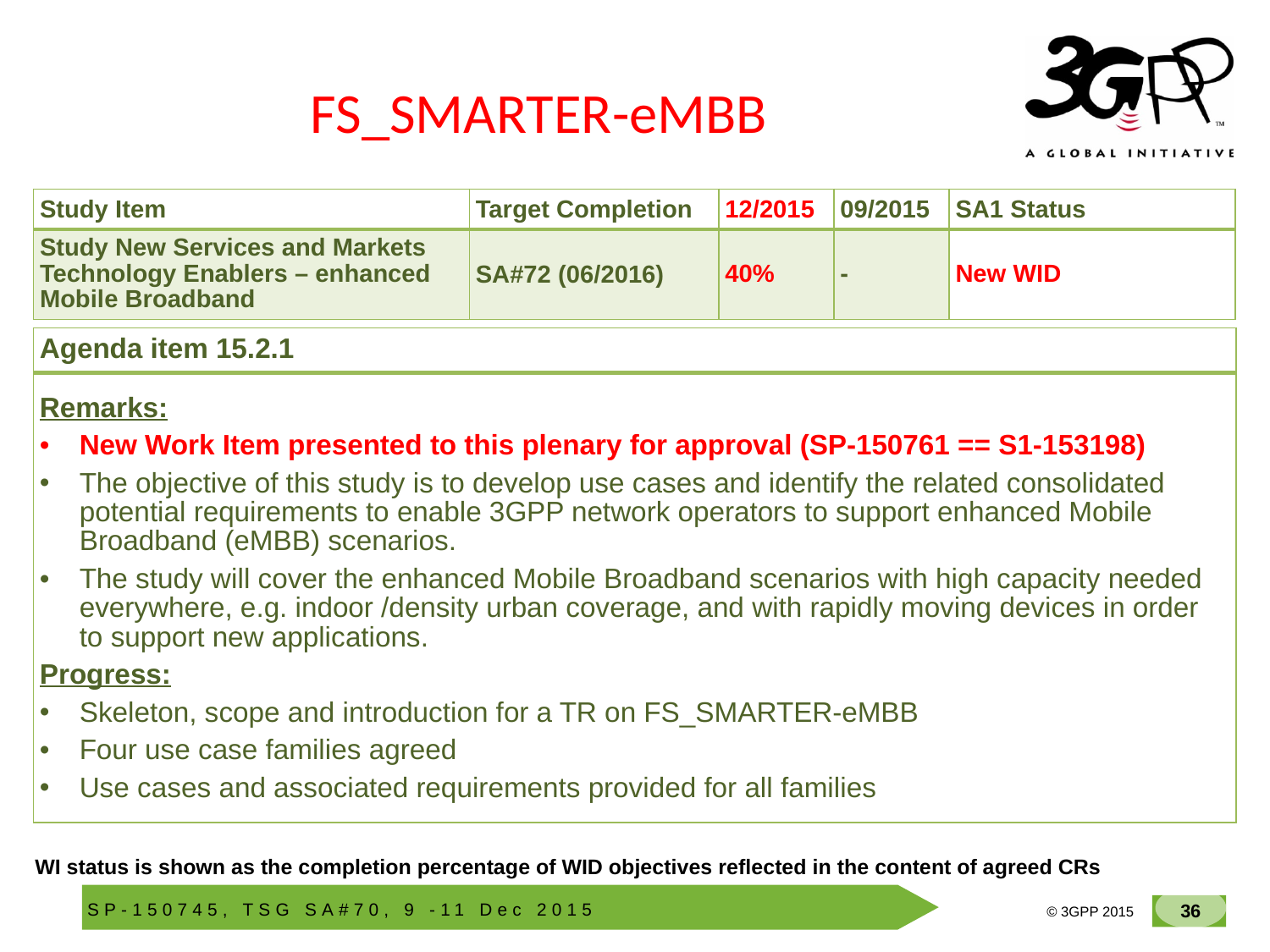

# FS_SMARTER-eMBB
| Study Item | Target Completion | 12/2015 | 09/2015 | SA1 Status |
| --- | --- | --- | --- | --- |
| Study New Services and Markets Technology Enablers – enhanced Mobile Broadband | SA#72 (06/2016) | 40% | - | New WID |
| Agenda item 15.2.1 |
| --- |
|  |
| Remarks: New Work Item presented to this plenary for approval (SP-150761 == S1-153198) The objective of this study is to develop use cases and identify the related consolidated potential requirements to enable 3GPP network operators to support enhanced Mobile Broadband (eMBB) scenarios. The study will cover the enhanced Mobile Broadband scenarios with high capacity needed everywhere, e.g. indoor /density urban coverage, and with rapidly moving devices in order to support new applications. Progress: Skeleton, scope and introduction for a TR on FS\_SMARTER-eMBB Four use case families agreed Use cases and associated requirements provided for all families |
WI status is shown as the completion percentage of WID objectives reflected in the content of agreed CRs